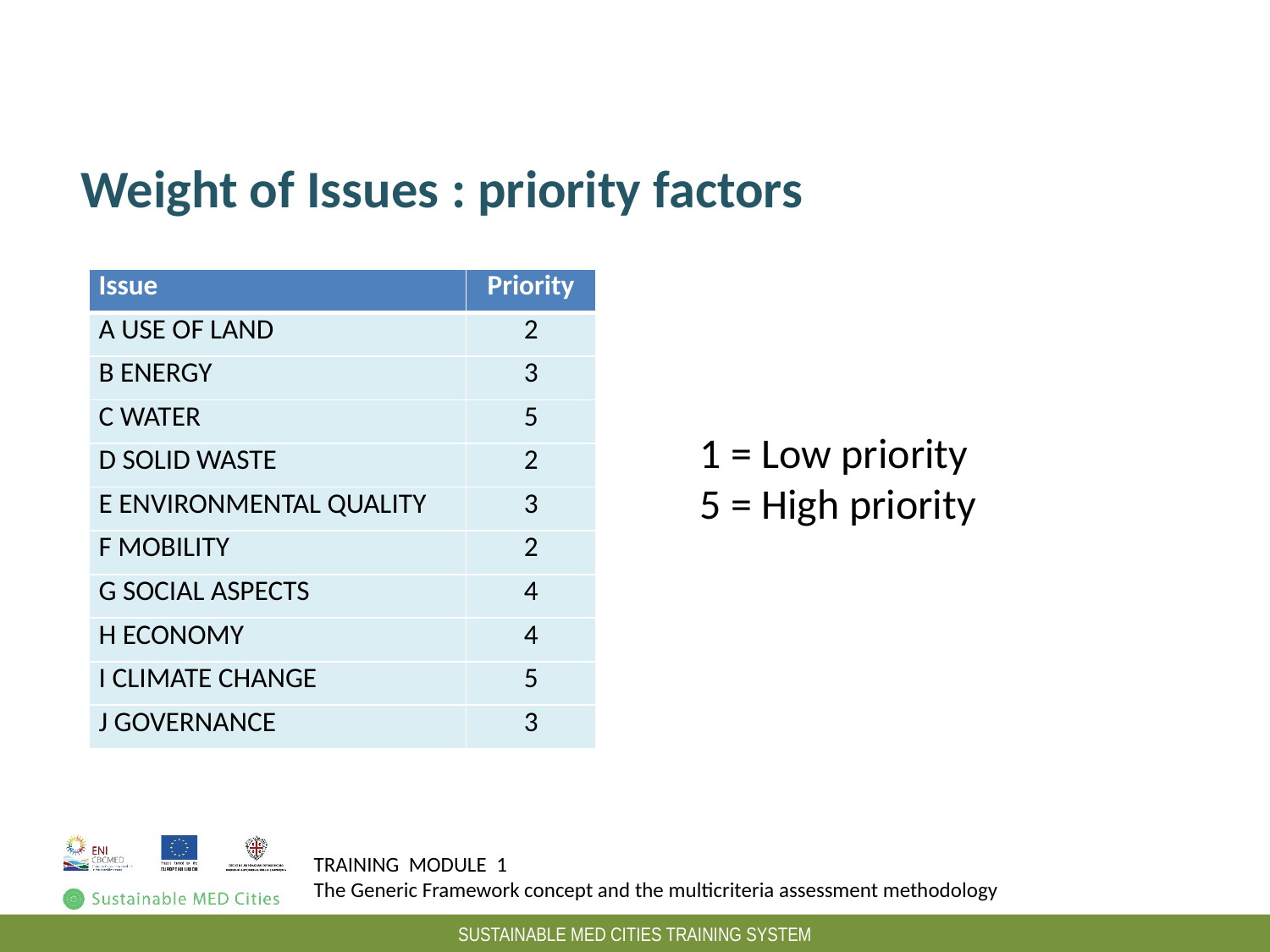

Peso dei criteri in una categoria: esempio
Weight of Issues : priority factors

| Issue | Priority |
| --- | --- |
| A USE OF LAND | 2 |
| B ENERGY | 3 |
| C WATER | 5 |
| D SOLID WASTE | 2 |
| E ENVIRONMENTAL QUALITY | 3 |
| F MOBILITY | 2 |
| G SOCIAL ASPECTS | 4 |
| H ECONOMY | 4 |
| I CLIMATE CHANGE | 5 |
| J GOVERNANCE | 3 |
|  |  |
1 = Low priority
5 = High priority